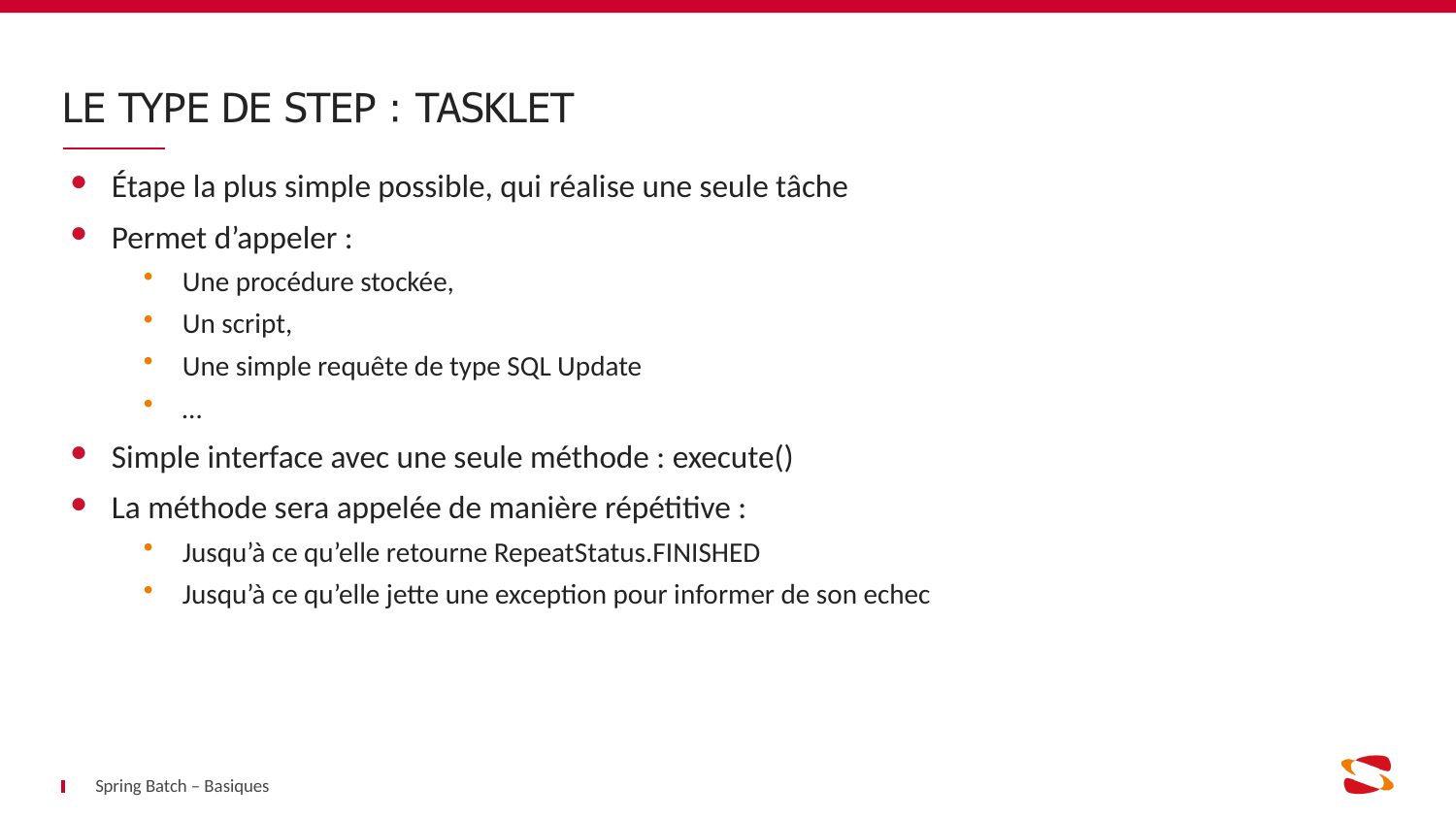

# Le type de Step : Tasklet
Étape la plus simple possible, qui réalise une seule tâche
Permet d’appeler :
Une procédure stockée,
Un script,
Une simple requête de type SQL Update
…
Simple interface avec une seule méthode : execute()
La méthode sera appelée de manière répétitive :
Jusqu’à ce qu’elle retourne RepeatStatus.FINISHED
Jusqu’à ce qu’elle jette une exception pour informer de son echec
Spring Batch – Basiques